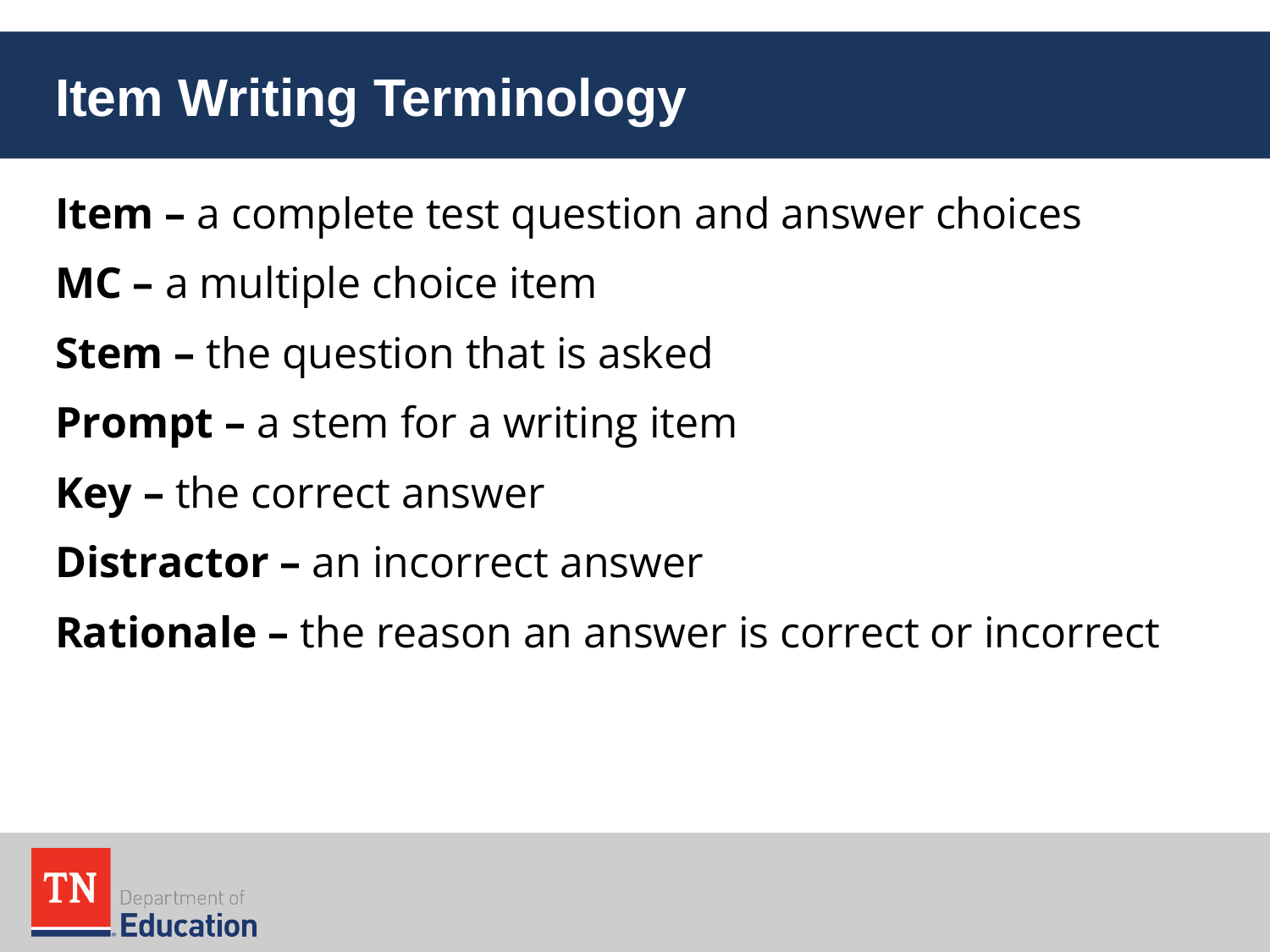

# Item Writing Terminology
Item – a complete test question and answer choices
MC – a multiple choice item
Stem – the question that is asked
Prompt – a stem for a writing item
Key – the correct answer
Distractor – an incorrect answer
Rationale – the reason an answer is correct or incorrect